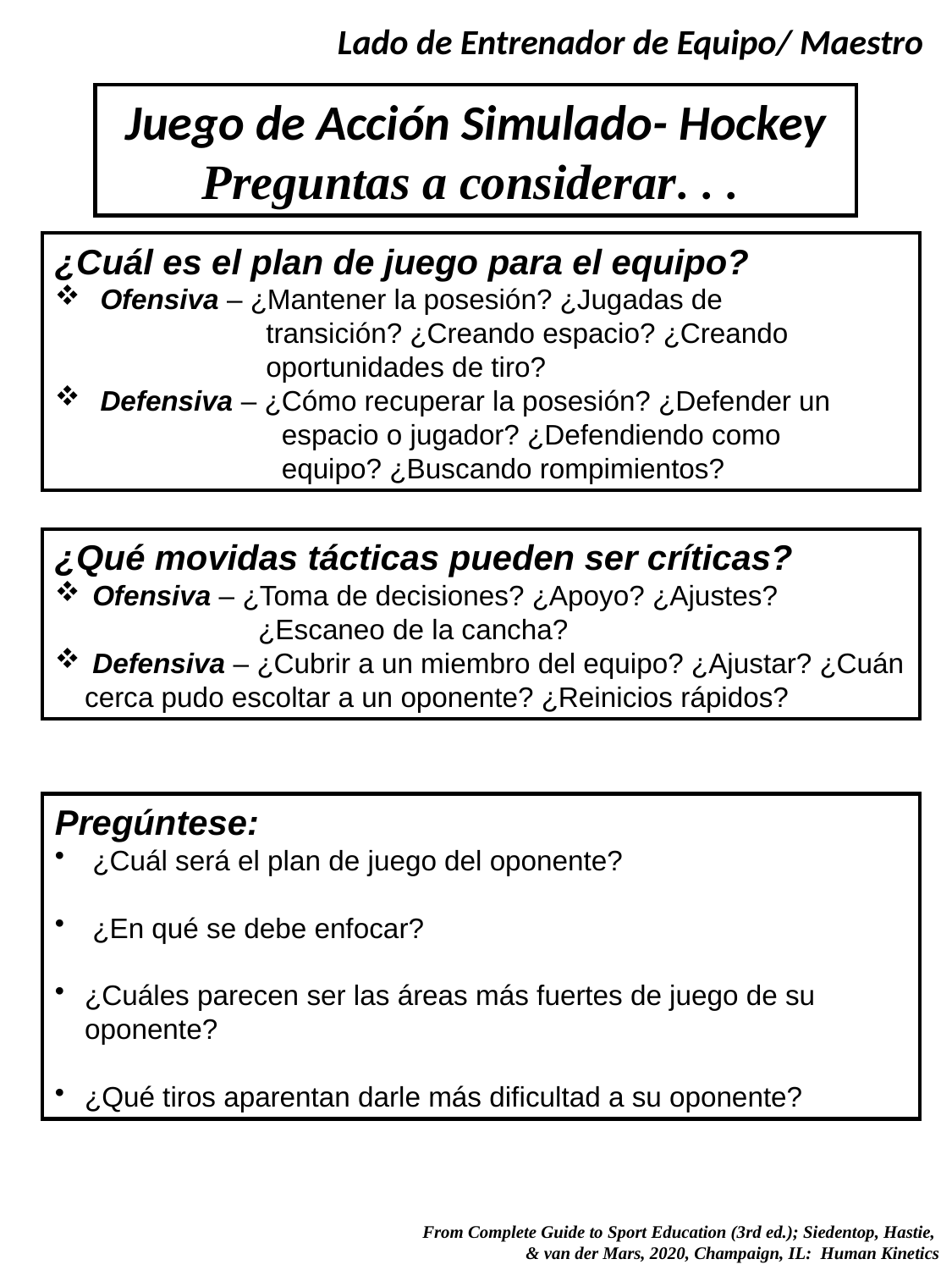

Lado de Entrenador de Equipo/ Maestro
Juego de Acción Simulado- Hockey Preguntas a considerar. . .
¿Cuál es el plan de juego para el equipo?
  Ofensiva – ¿Mantener la posesión? ¿Jugadas de
                           transición? ¿Creando espacio? ¿Creando
                           oportunidades de tiro?
  Defensiva – ¿Cómo recuperar la posesión? ¿Defender un
                             espacio o jugador? ¿Defendiendo como
                             equipo? ¿Buscando rompimientos?
¿Qué movidas tácticas pueden ser críticas?
 Ofensiva – ¿Toma de decisiones? ¿Apoyo? ¿Ajustes?
                          ¿Escaneo de la cancha?
 Defensiva – ¿Cubrir a un miembro del equipo? ¿Ajustar? ¿Cuán cerca pudo escoltar a un oponente? ¿Reinicios rápidos?
Pregúntese:
 ¿Cuál será el plan de juego del oponente?

 ¿En qué se debe enfocar?

¿Cuáles parecen ser las áreas más fuertes de juego de su oponente?

¿Qué tiros aparentan darle más dificultad a su oponente?
 From Complete Guide to Sport Education (3rd ed.); Siedentop, Hastie,
& van der Mars, 2020, Champaign, IL:  Human Kinetics